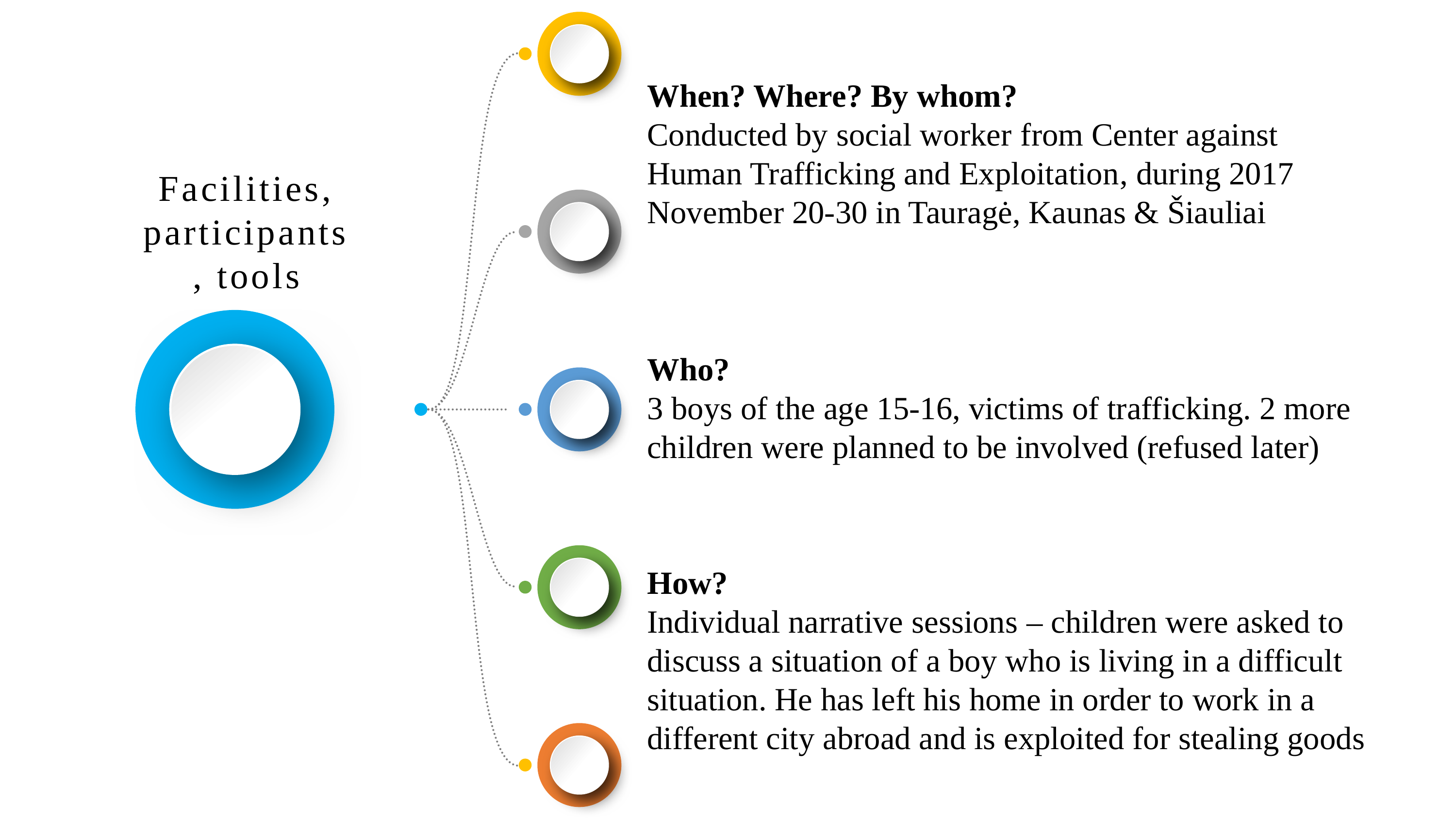

When? Where? By whom?
Conducted by social worker from Center against Human Trafficking and Exploitation, during 2017 November 20-30 in Tauragė, Kaunas & Šiauliai
Facilities, participants, tools

Who?
3 boys of the age 15-16, victims of trafficking. 2 more children were planned to be involved (refused later)
How?
Individual narrative sessions – children were asked to discuss a situation of a boy who is living in a difficult situation. He has left his home in order to work in a different city abroad and is exploited for stealing goods